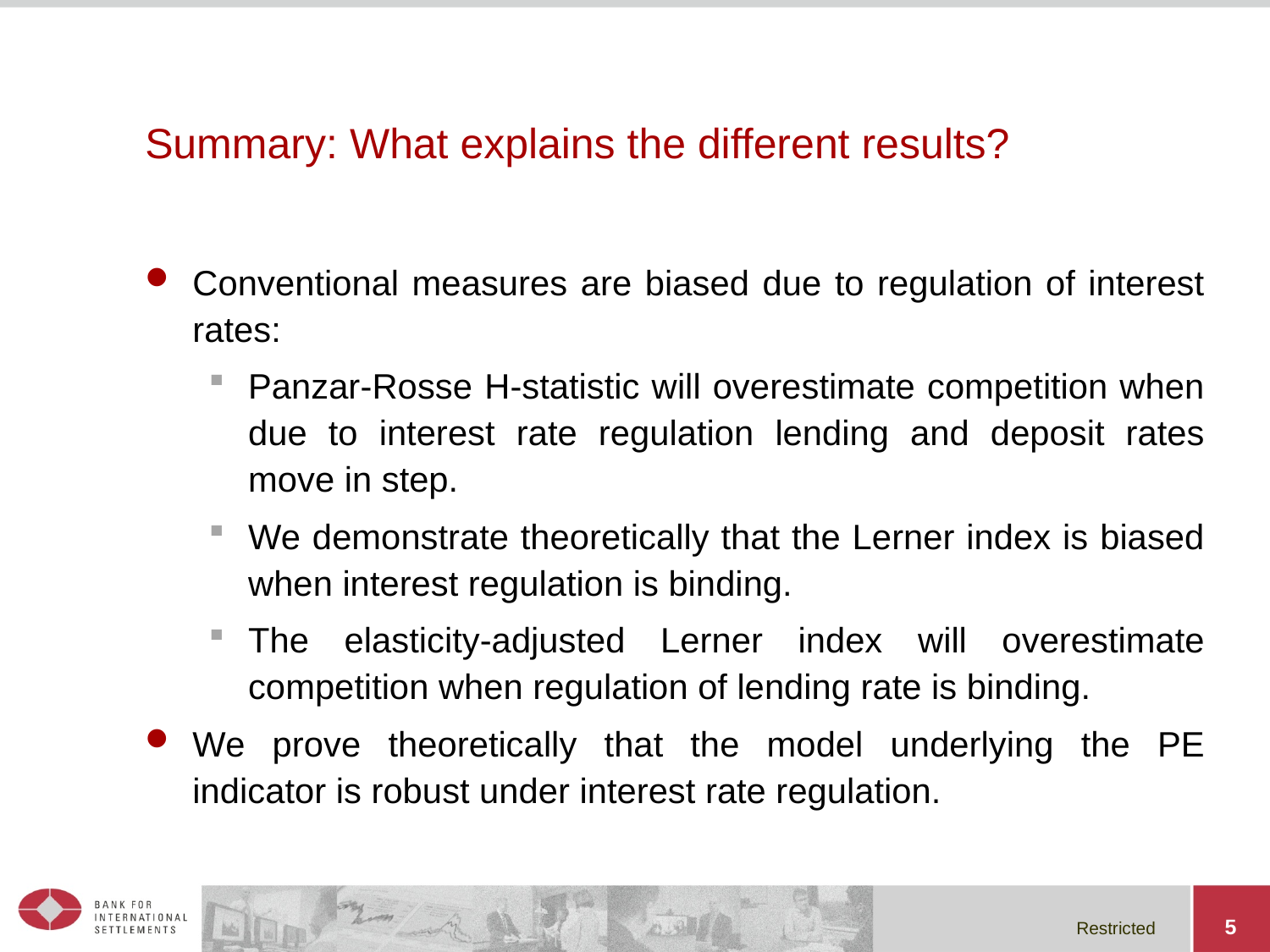

# Summary: What explains the different results?
Conventional measures are biased due to regulation of interest rates:
Panzar-Rosse H-statistic will overestimate competition when due to interest rate regulation lending and deposit rates move in step.
We demonstrate theoretically that the Lerner index is biased when interest regulation is binding.
The elasticity-adjusted Lerner index will overestimate competition when regulation of lending rate is binding.
We prove theoretically that the model underlying the PE indicator is robust under interest rate regulation.
5